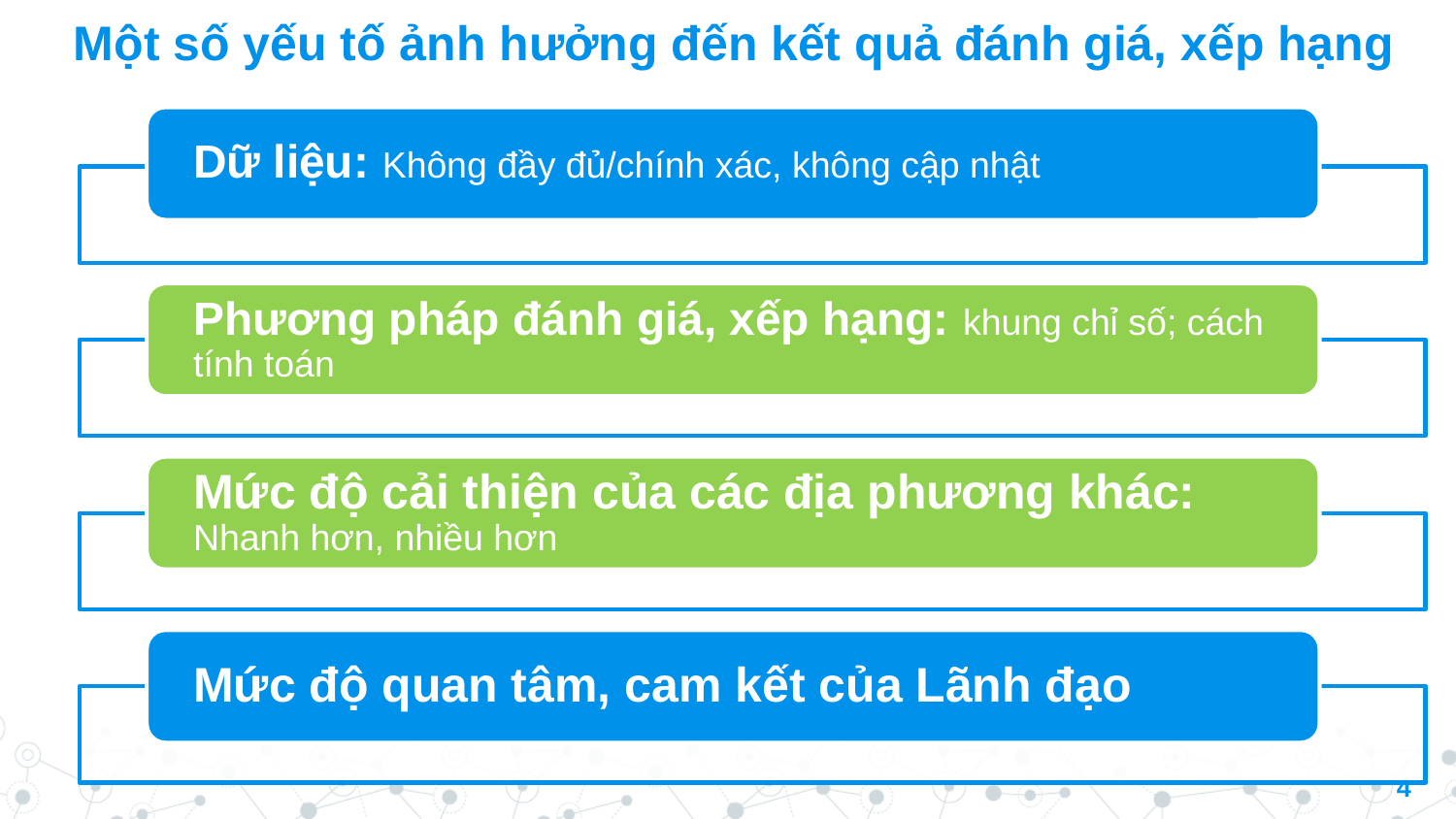

# Một số yếu tố ảnh hưởng đến kết quả đánh giá, xếp hạng
Dữ liệu: Không đầy đủ/chính xác, không cập nhật
Phương pháp đánh giá, xếp hạng: khung chỉ số; cách tính toán
Mức độ cải thiện của các địa phương khác: Nhanh hơn, nhiều hơn
Mức độ quan tâm, cam kết của Lãnh đạo
4